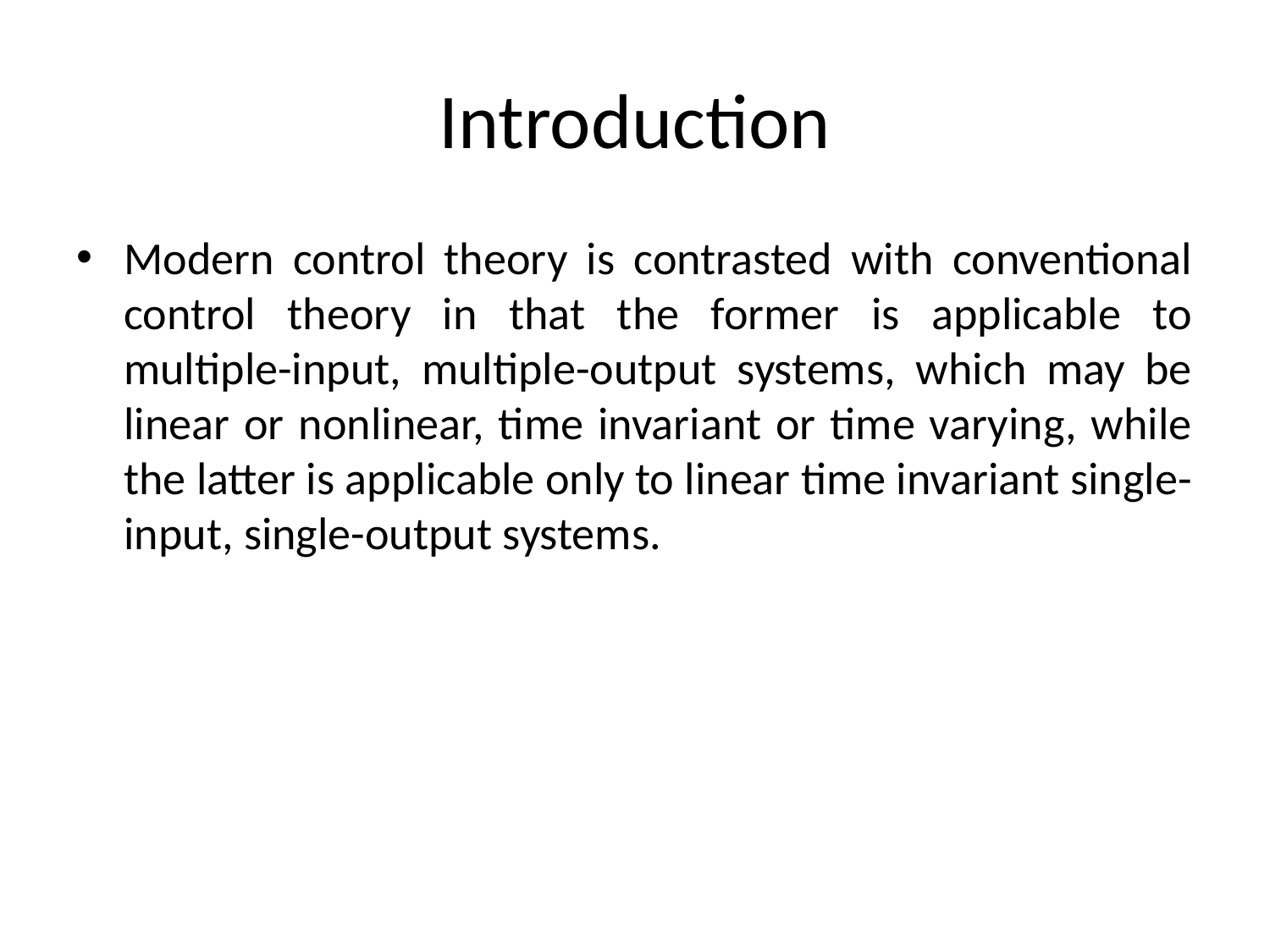

# Introduction
Modern control theory is contrasted with conventional control theory in that the former is applicable to multiple-input, multiple-output systems, which may be linear or nonlinear, time invariant or time varying, while the latter is applicable only to linear time invariant single-input, single-output systems.